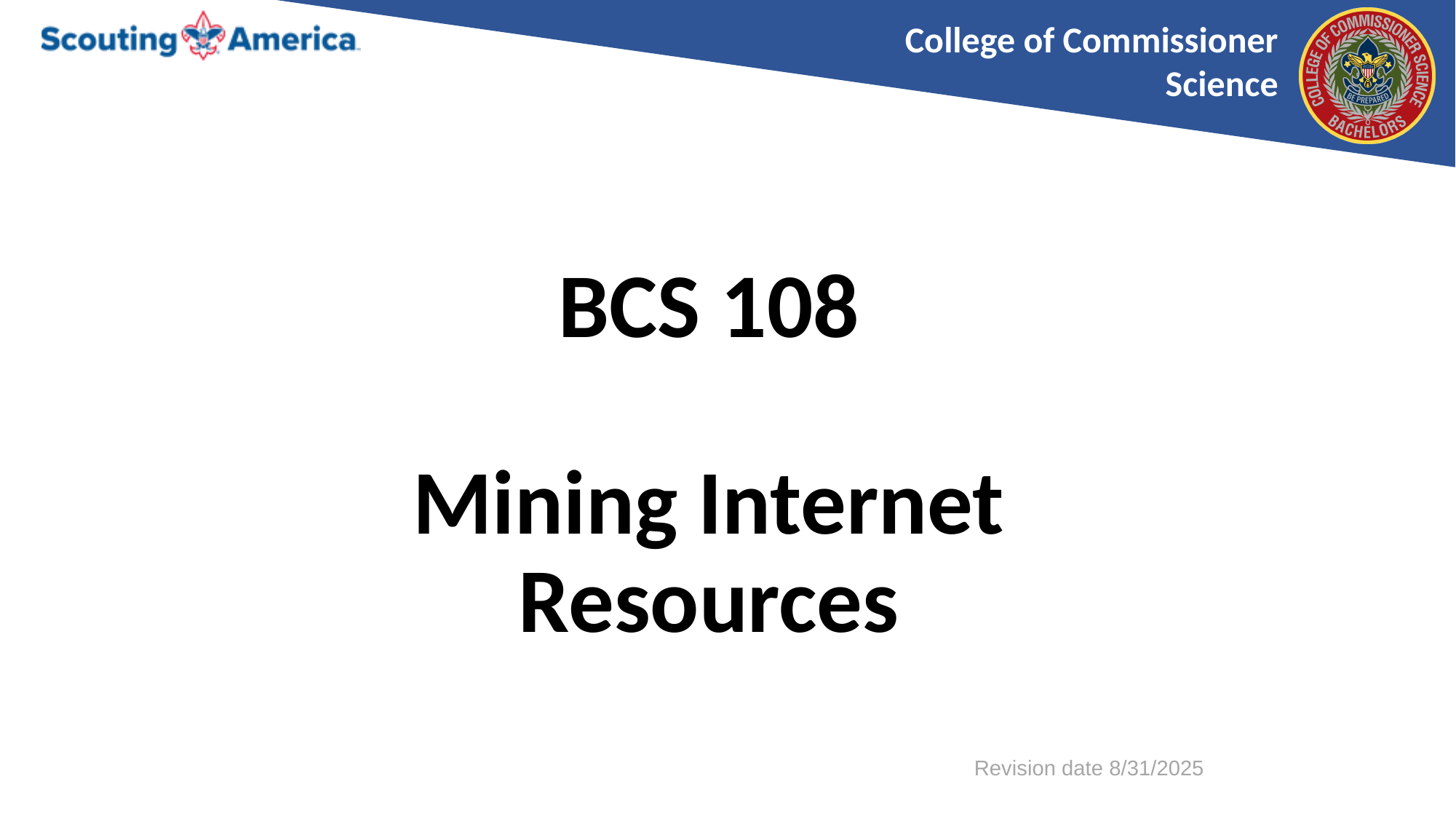

# BCS 108 Mining Internet Resources
Revision date 8/31/2025